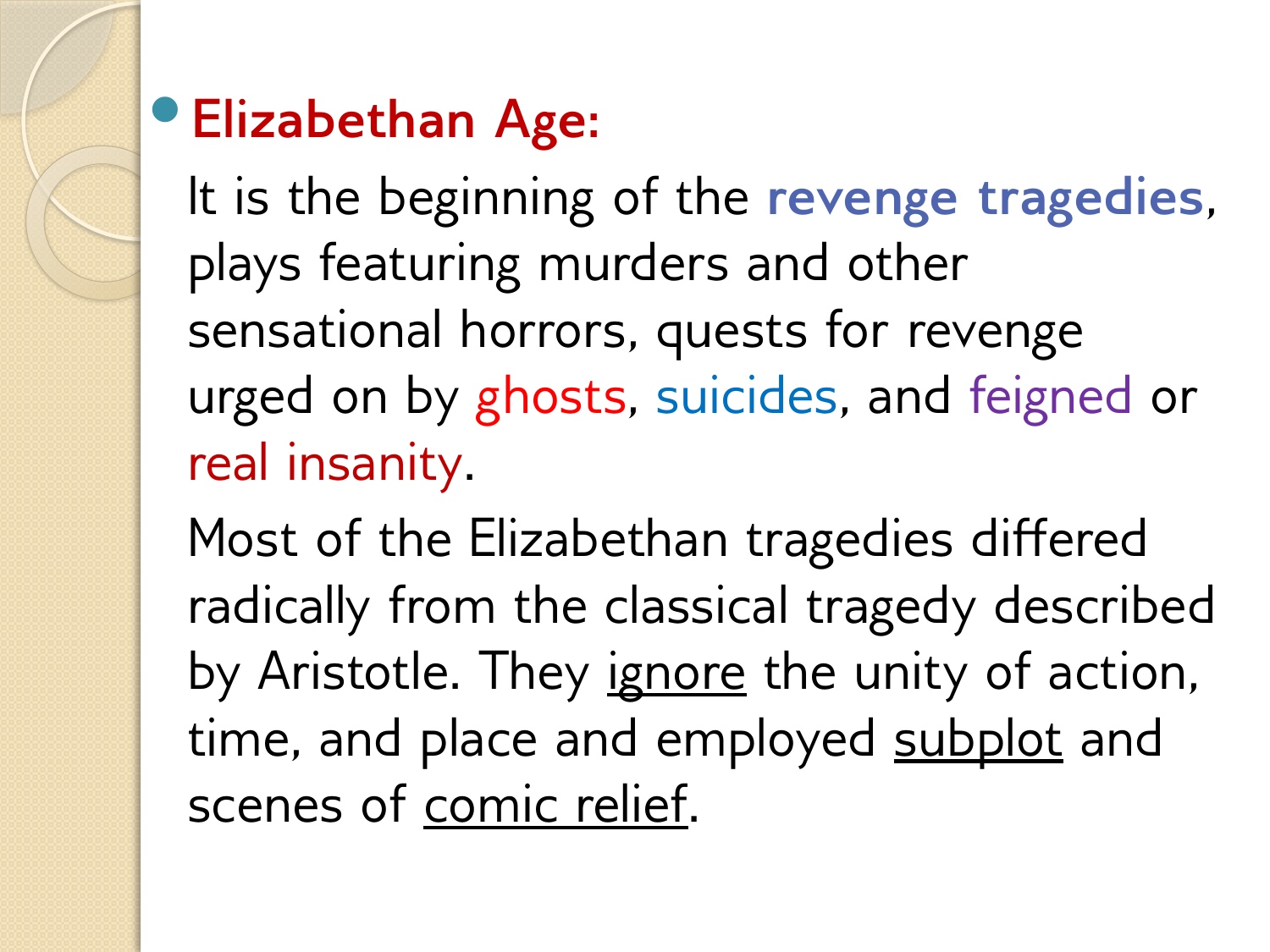

Elizabethan Age:
		It is the beginning of the revenge tragedies, plays featuring murders and other sensational horrors, quests for revenge urged on by ghosts, suicides, and feigned or real insanity.
		Most of the Elizabethan tragedies differed radically from the classical tragedy described by Aristotle. They ignore the unity of action, time, and place and employed subplot and scenes of comic relief.